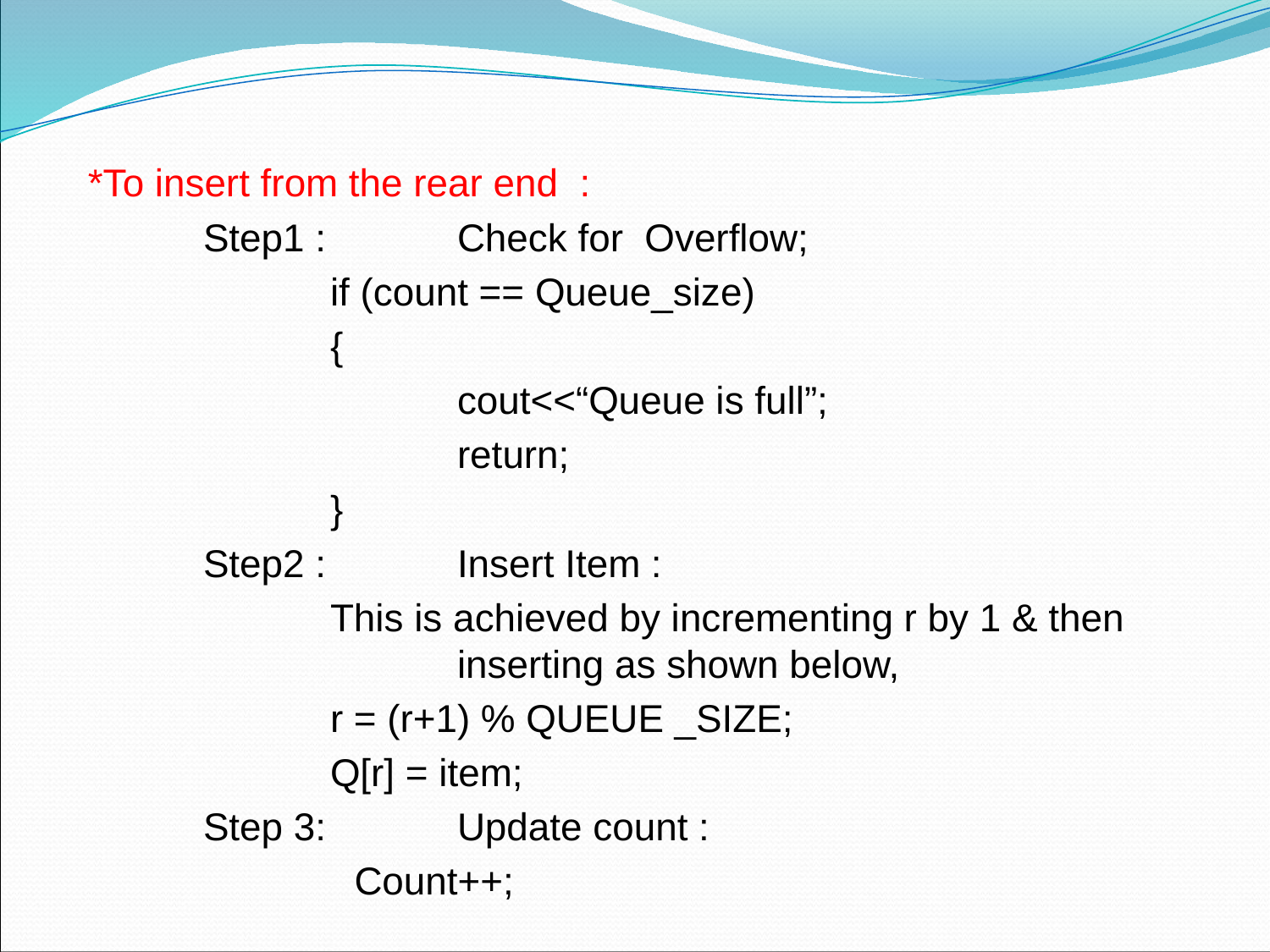

*To insert from the rear end  :
	Step1 :		Check for  Overflow;
		if (count == Queue_size)
		{
			cout<<“Queue is full”;
			return;
		}
	Step2 :	 	Insert Item :
		This is achieved by incrementing r by 1 & then 			inserting as shown below,
		r = (r+1) % QUEUE _SIZE;
		Q[r] = item;
	Step 3:		Update count :
	              Count++;